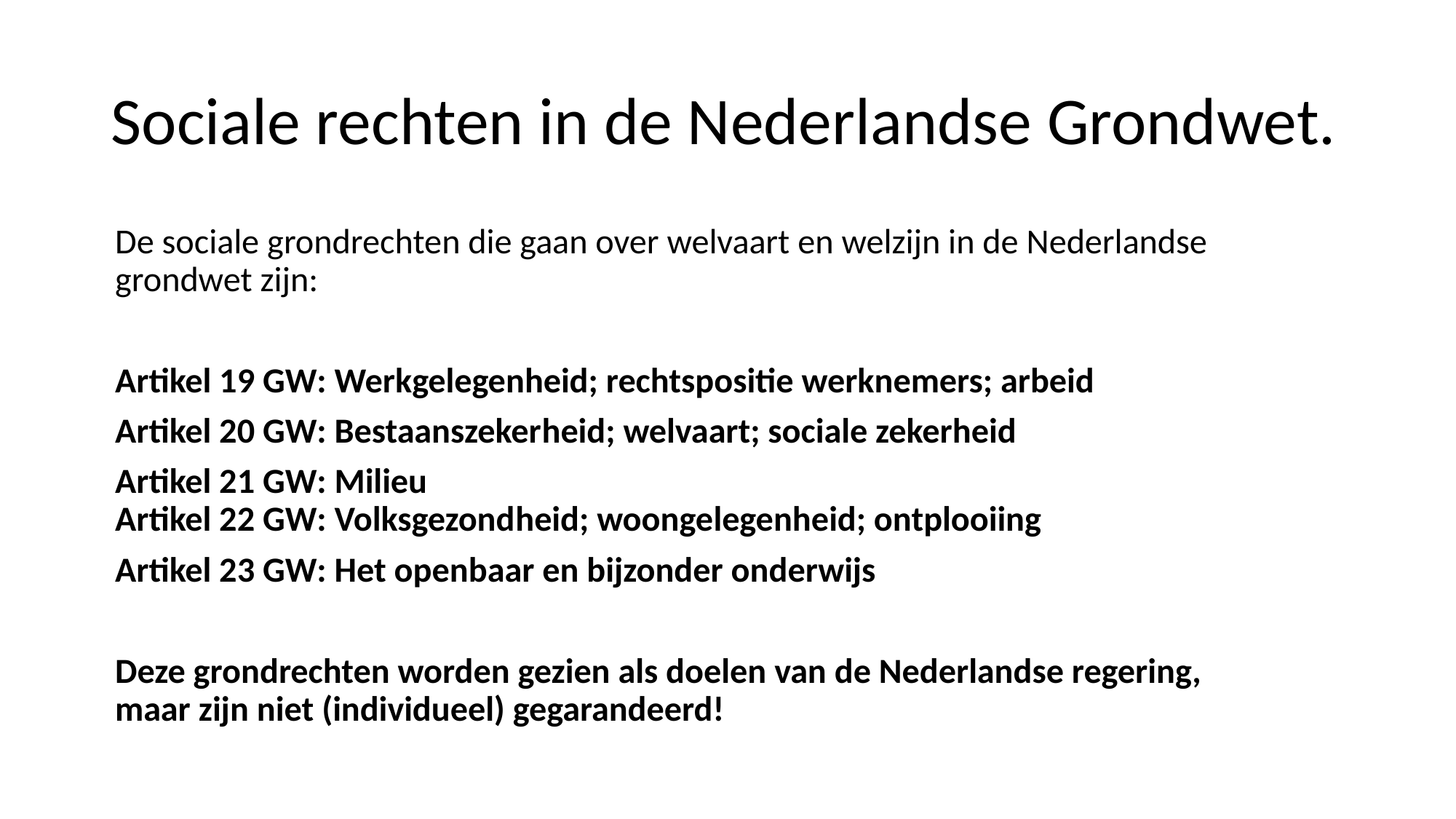

# Sociale rechten in de Nederlandse Grondwet.
De sociale grondrechten die gaan over welvaart en welzijn in de Nederlandse grondwet zijn:

Artikel 19 GW: Werkgelegenheid; rechtspositie werknemers; arbeid
Artikel 20 GW: Bestaanszeker­heid; welvaart; sociale zekerheid
Artikel 21 GW: Milieu
Artikel 22 GW: Volksgezond­heid; woonge­le­gen­heid; ontplooiing
Artikel 23 GW: Het openbaar en bijzonder onderwijs

Deze grondrechten worden gezien als doelen van de Nederlandse regering,
maar zijn niet (individueel) gegarandeerd!